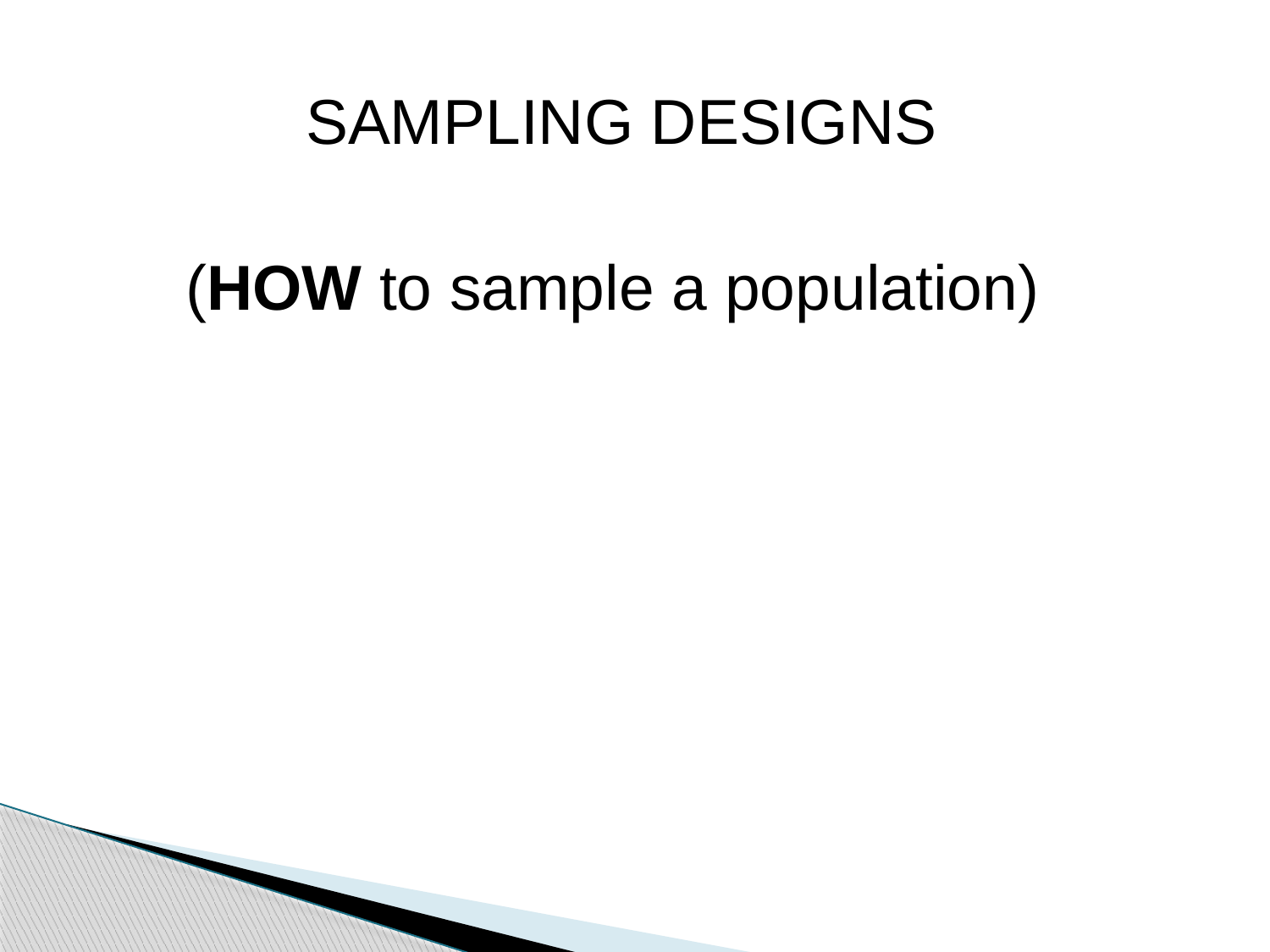

SAMPLING DESIGNS

(HOW to sample a population)